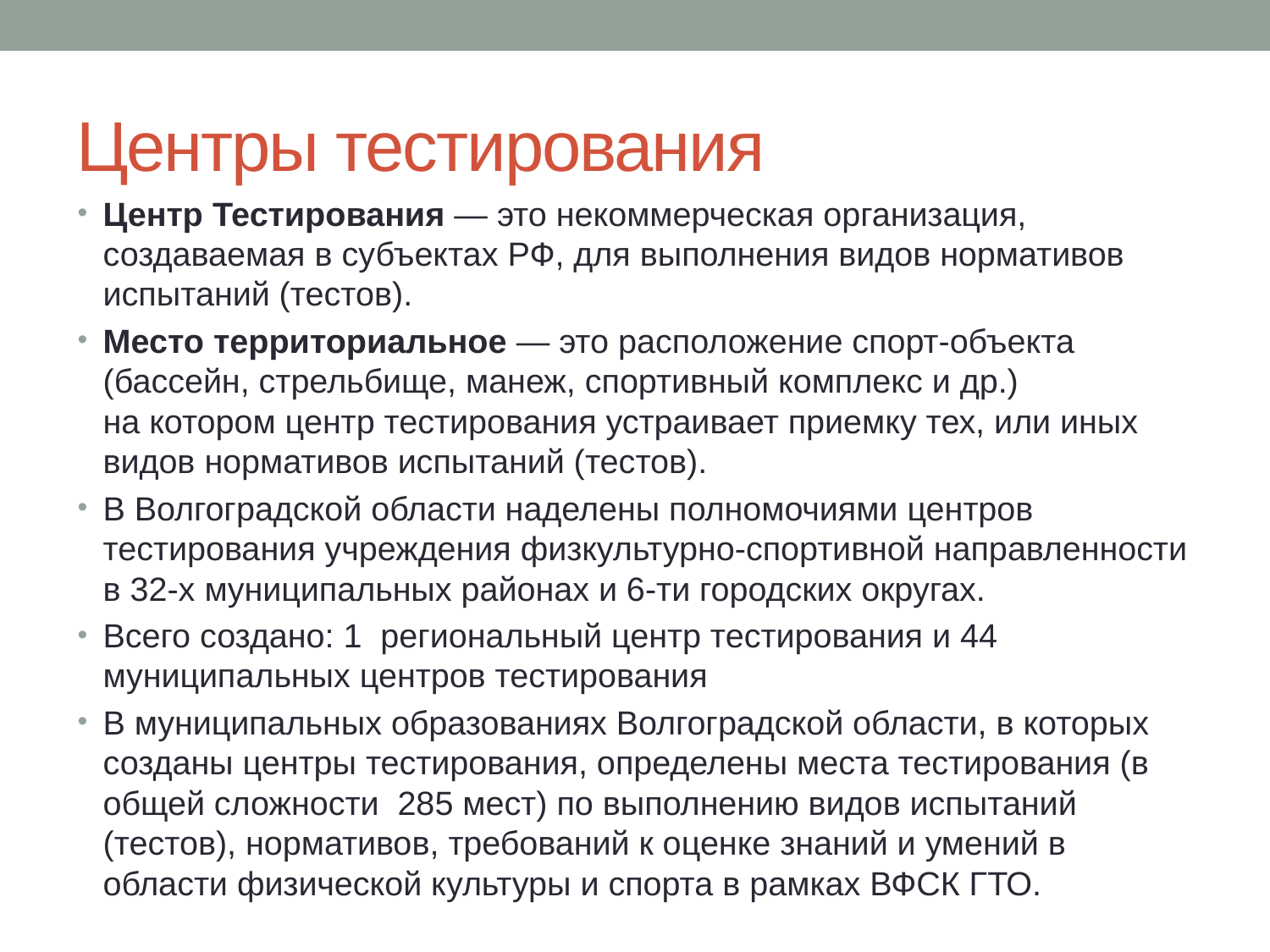

# Центры тестирования
Центр Тестирования — это некоммерческая организация, создаваемая в субъектах РФ, для выполнения видов нормативов испытаний (тестов).
Место территориальное — это расположение спорт-объекта (бассейн, стрельбище, манеж, спортивный комплекс и др.) на котором центр тестирования устраивает приемку тех, или иных видов нормативов испытаний (тестов).
В Волгоградской области наделены полномочиями центров тестирования учреждения физкультурно-спортивной направленности в 32-х муниципальных районах и 6-ти городских округах.
Всего создано: 1  региональный центр тестирования и 44 муниципальных центров тестирования
В муниципальных образованиях Волгоградской области, в которых созданы центры тестирования, определены места тестирования (в общей сложности  285 мест) по выполнению видов испытаний (тестов), нормативов, требований к оценке знаний и умений в области физической культуры и спорта в рамках ВФСК ГТО.